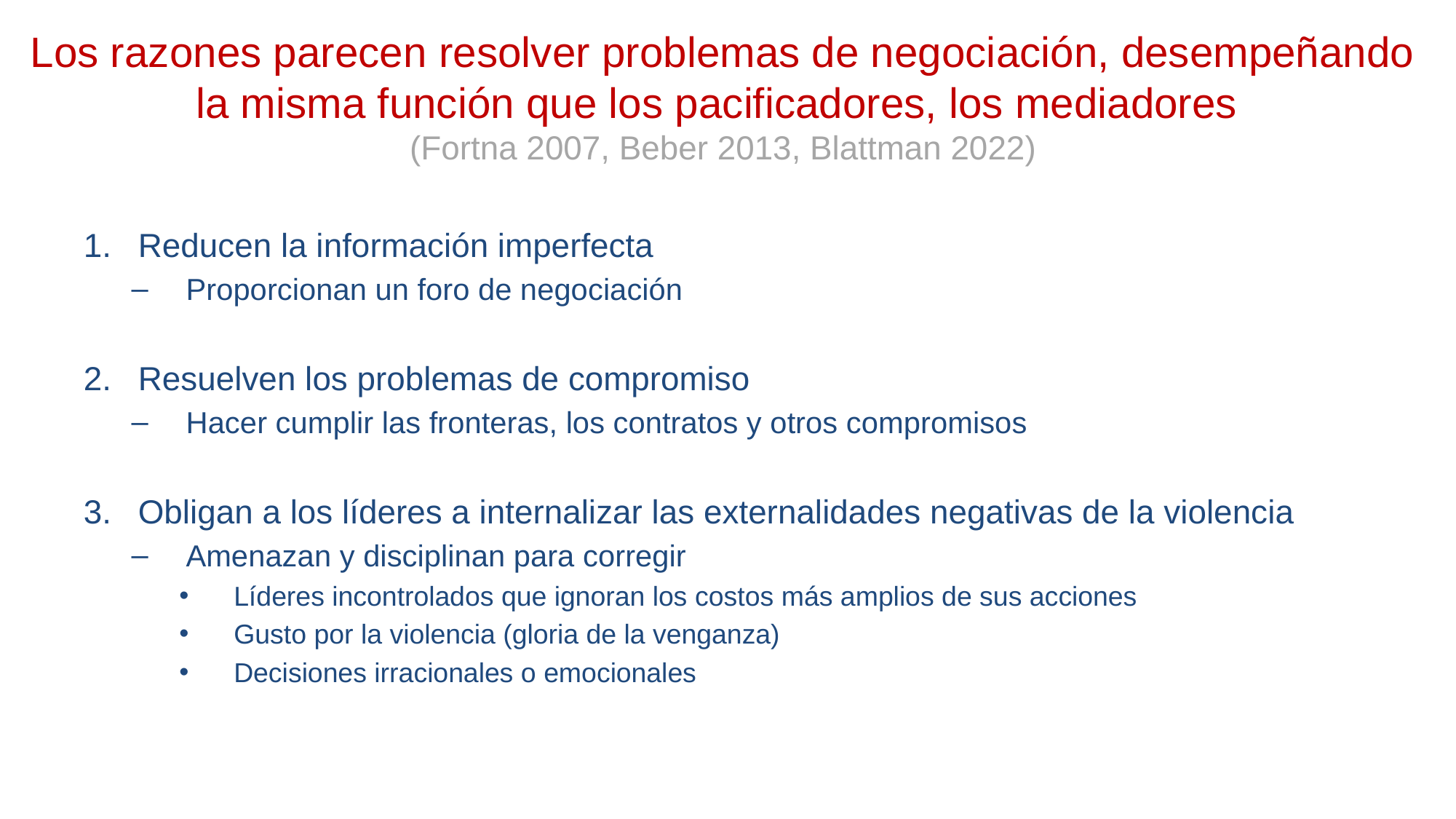

# Los razones parecen resolver problemas de negociación, desempeñando la misma función que los pacificadores, los mediadores (Fortna 2007, Beber 2013, Blattman 2022)
Reducen la información imperfecta
Proporcionan un foro de negociación

Resuelven los problemas de compromiso
Hacer cumplir las fronteras, los contratos y otros compromisos

Obligan a los líderes a internalizar las externalidades negativas de la violencia
Amenazan y disciplinan para corregir
Líderes incontrolados que ignoran los costos más amplios de sus acciones
Gusto por la violencia (gloria de la venganza)
Decisiones irracionales o emocionales